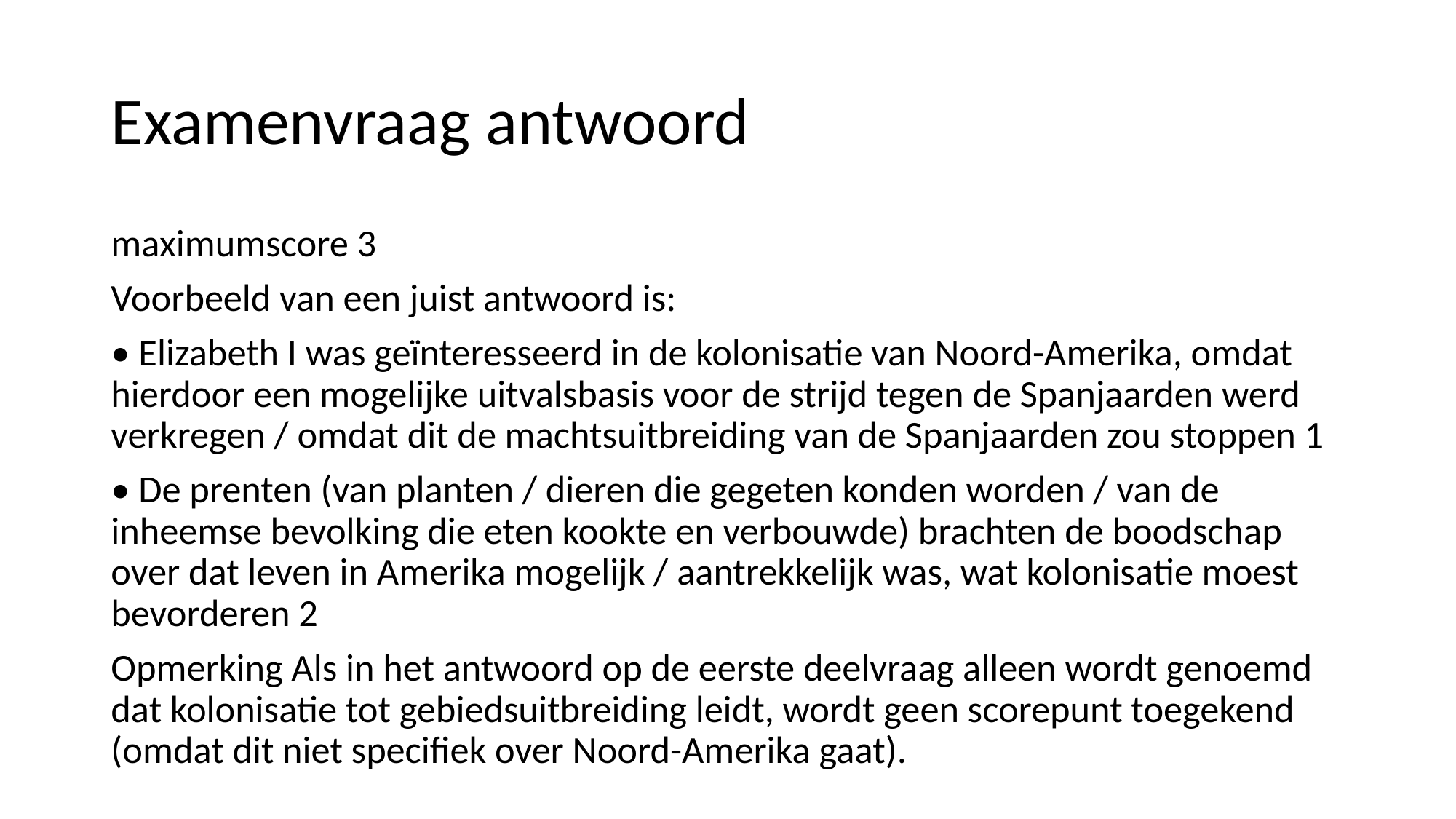

# Examenvraag antwoord
maximumscore 3
Voorbeeld van een juist antwoord is:
• Elizabeth I was geïnteresseerd in de kolonisatie van Noord-Amerika, omdat hierdoor een mogelijke uitvalsbasis voor de strijd tegen de Spanjaarden werd verkregen / omdat dit de machtsuitbreiding van de Spanjaarden zou stoppen 1
• De prenten (van planten / dieren die gegeten konden worden / van de inheemse bevolking die eten kookte en verbouwde) brachten de boodschap over dat leven in Amerika mogelijk / aantrekkelijk was, wat kolonisatie moest bevorderen 2
Opmerking Als in het antwoord op de eerste deelvraag alleen wordt genoemd dat kolonisatie tot gebiedsuitbreiding leidt, wordt geen scorepunt toegekend (omdat dit niet specifiek over Noord-Amerika gaat).